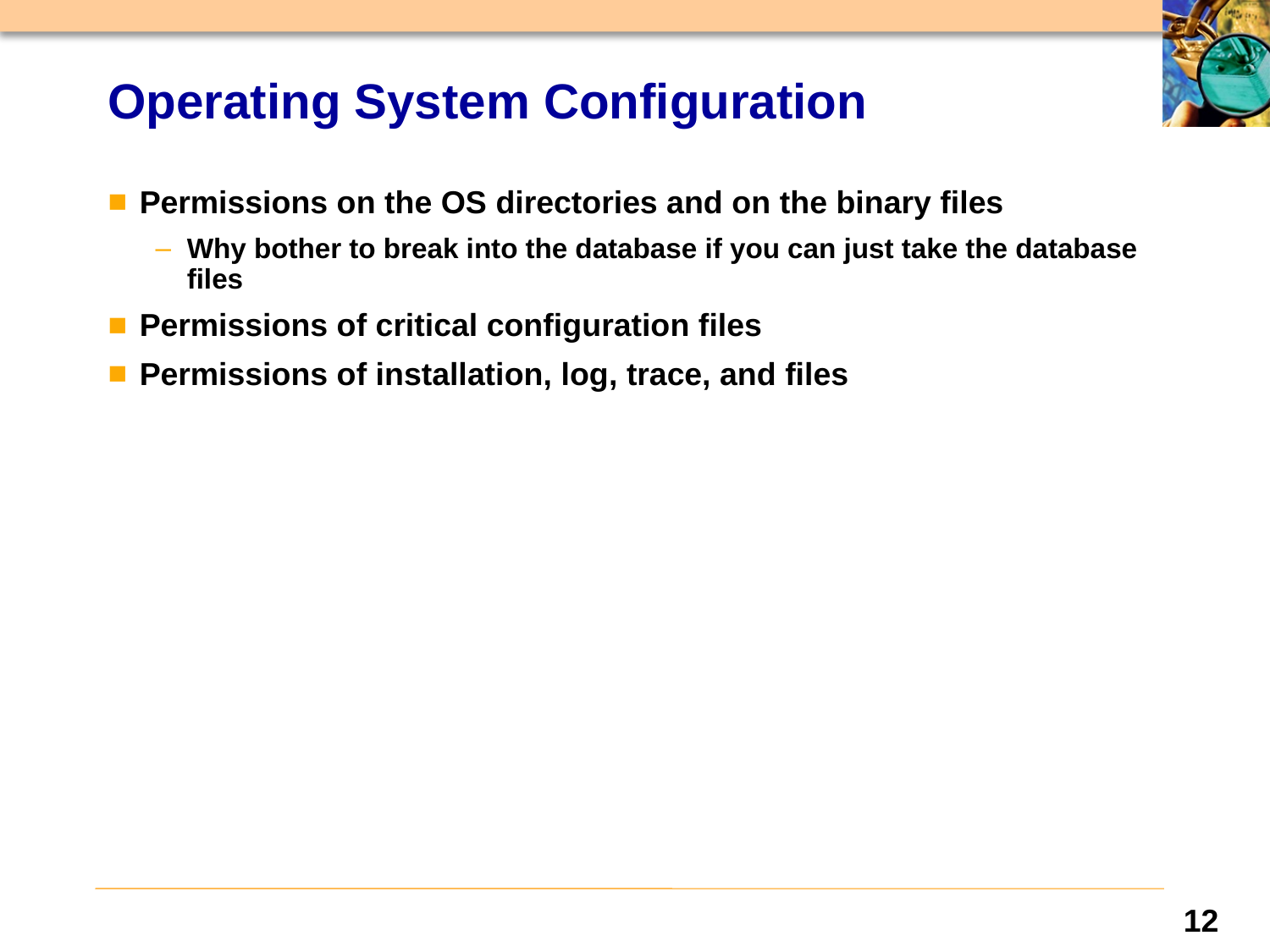

# Operating System Configuration
Permissions on the OS directories and on the binary files
Why bother to break into the database if you can just take the database files
Permissions of critical configuration files
Permissions of installation, log, trace, and files